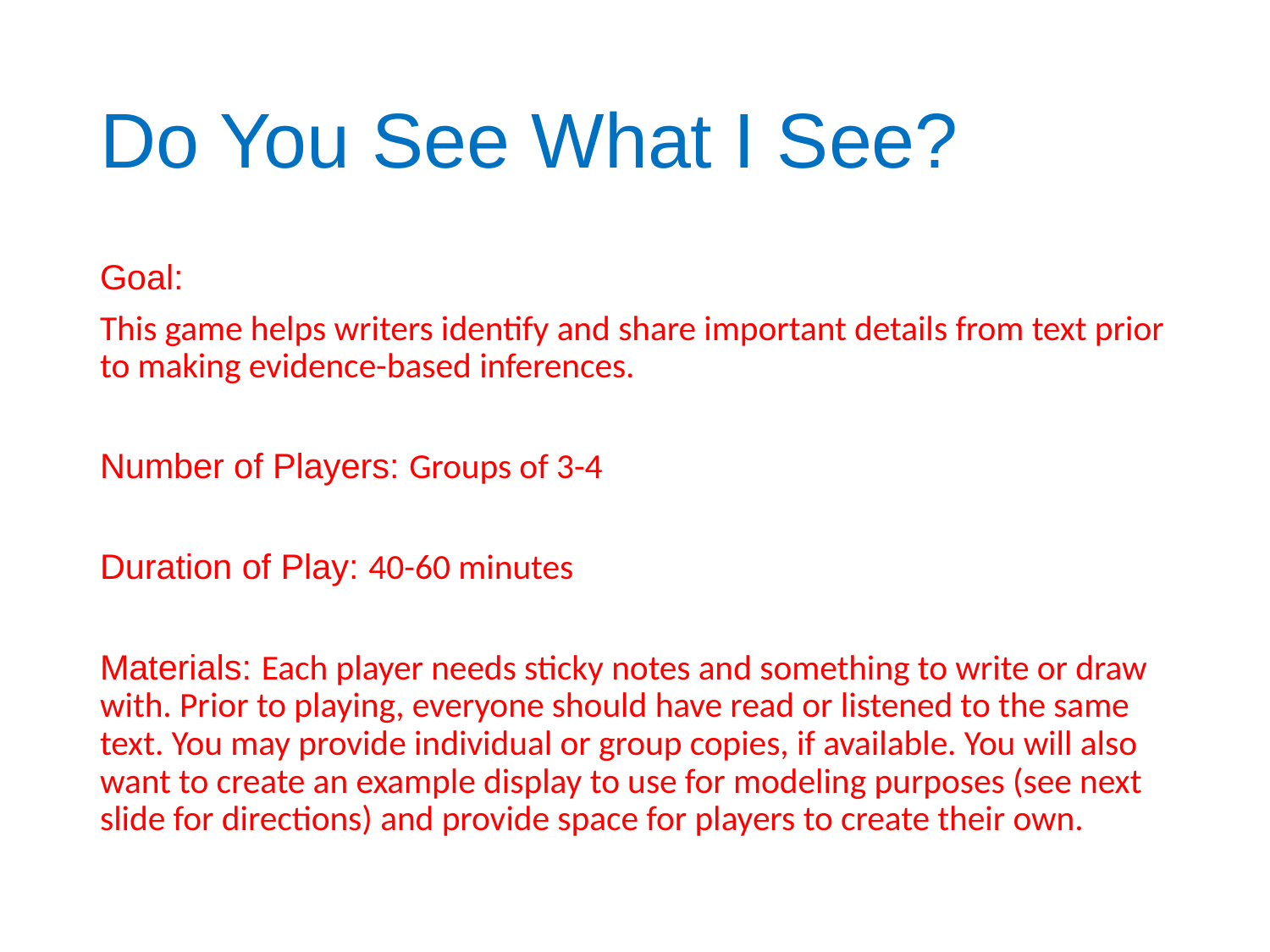

# Do You See What I See?
Goal:
This game helps writers identify and share important details from text prior to making evidence-based inferences.

Number of Players: Groups of 3-4

Duration of Play: 40-60 minutes

Materials: Each player needs sticky notes and something to write or draw with. Prior to playing, everyone should have read or listened to the same text. You may provide individual or group copies, if available. You will also want to create an example display to use for modeling purposes (see next slide for directions) and provide space for players to create their own.